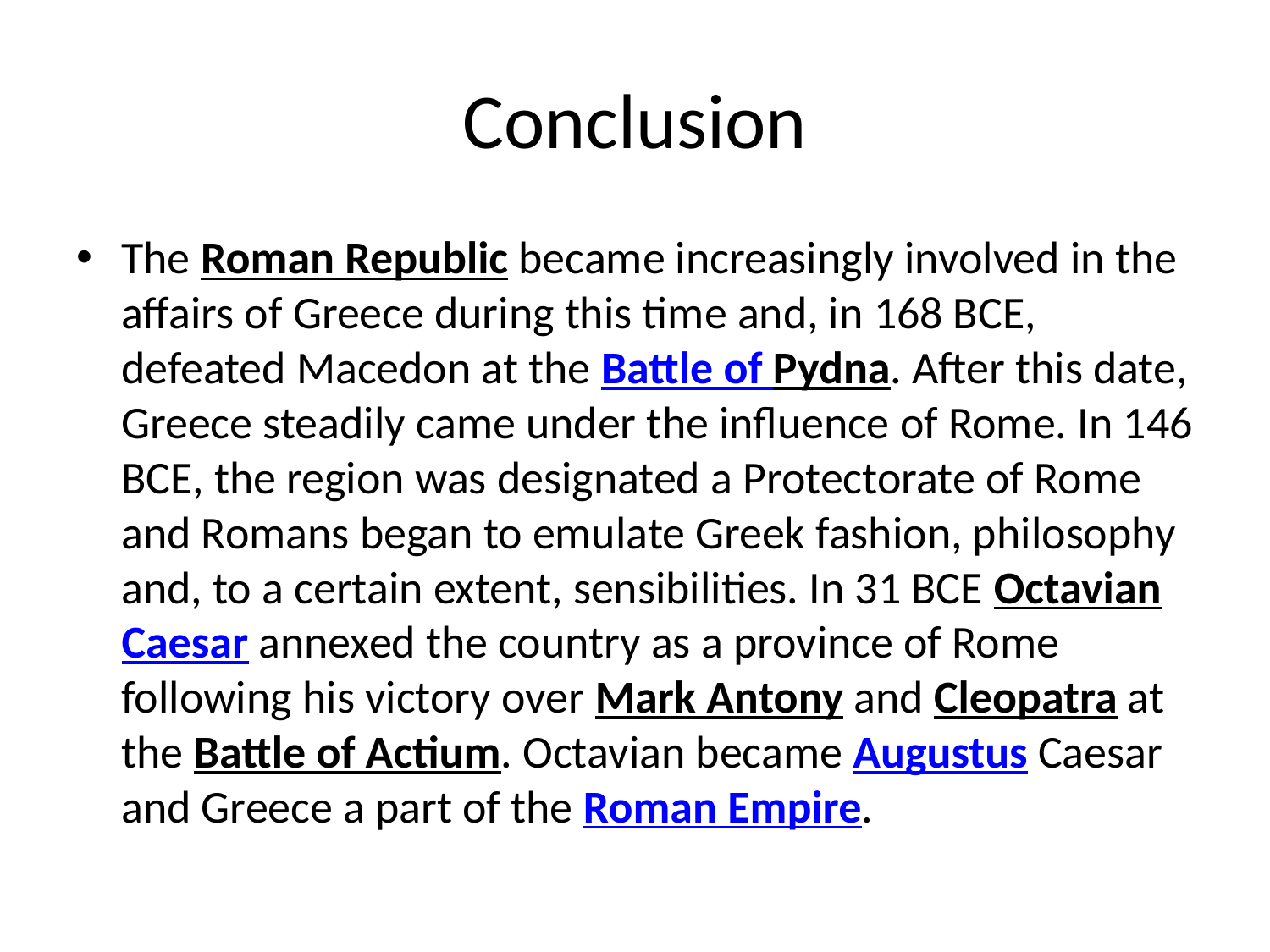

# Conclusion
The Roman Republic became increasingly involved in the affairs of Greece during this time and, in 168 BCE, defeated Macedon at the Battle of Pydna. After this date, Greece steadily came under the influence of Rome. In 146 BCE, the region was designated a Protectorate of Rome and Romans began to emulate Greek fashion, philosophy and, to a certain extent, sensibilities. In 31 BCE Octavian Caesar annexed the country as a province of Rome following his victory over Mark Antony and Cleopatra at the Battle of Actium. Octavian became Augustus Caesar and Greece a part of the Roman Empire.